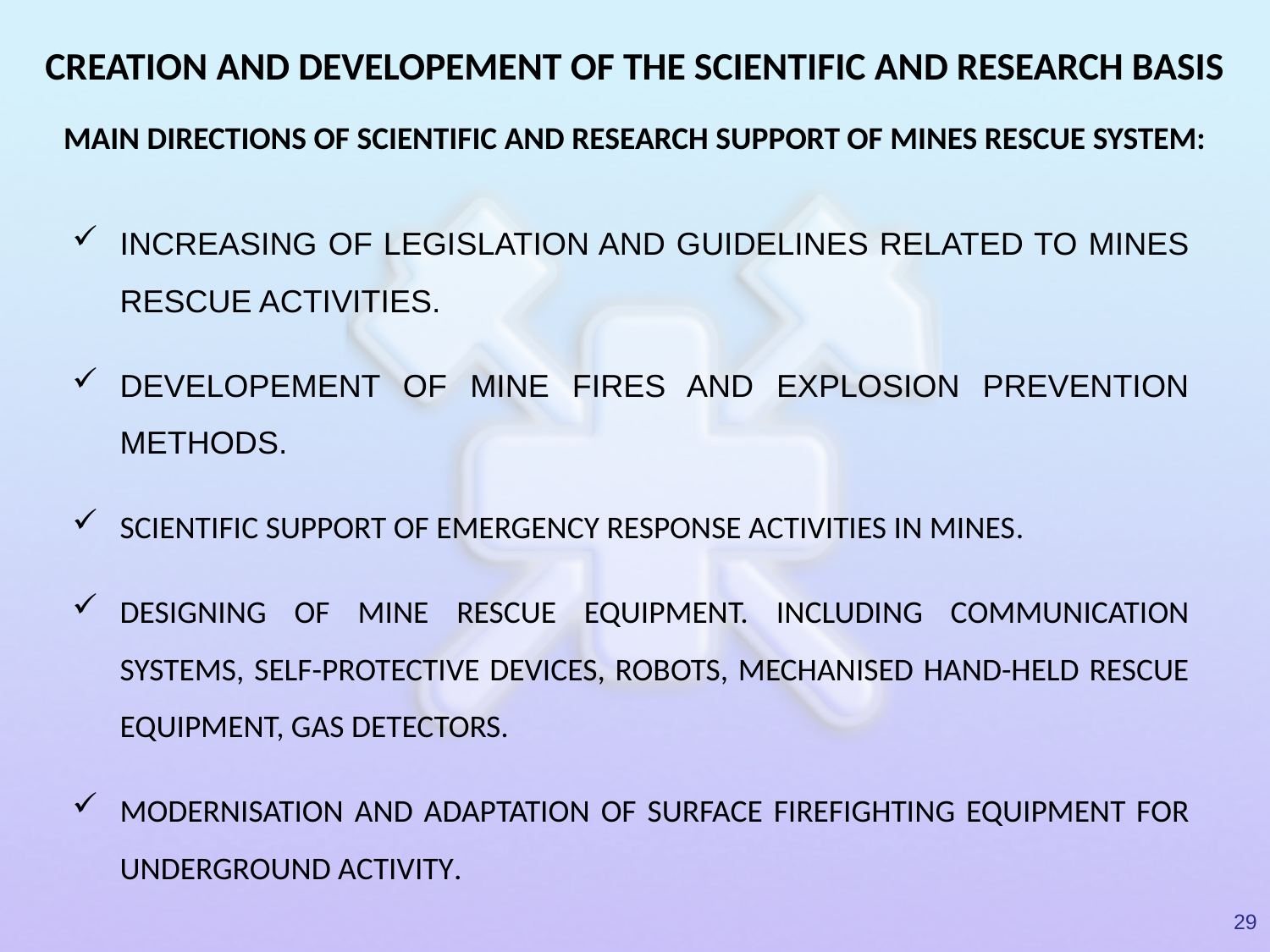

# CREATION AND DEVELOPEMENT OF THE SCIENTIFIC AND RESEARCH BASIS
MAIN DIRECTIONS OF SCIENTIFIC AND RESEARCH SUPPORT OF MINES RESCUE SYSTEM:
INCREASING OF LEGISLATION AND GUIDELINES RELATED TO MINES RESCUE ACTIVITIES.
DEVELOPEMENT OF MINE FIRES AND EXPLOSION PREVENTION METHODS.
SCIENTIFIC SUPPORT OF EMERGENCY RESPONSE ACTIVITIES IN MINES.
DESIGNING OF MINE RESCUE EQUIPMENT. INCLUDING COMMUNICATION SYSTEMS, SELF-PROTECTIVE DEVICES, ROBOTS, MECHANISED HAND-HELD RESCUE EQUIPMENT, GAS DETECTORS.
MODERNISATION AND ADAPTATION OF SURFACE FIREFIGHTING EQUIPMENT FOR UNDERGROUND ACTIVITY.
29